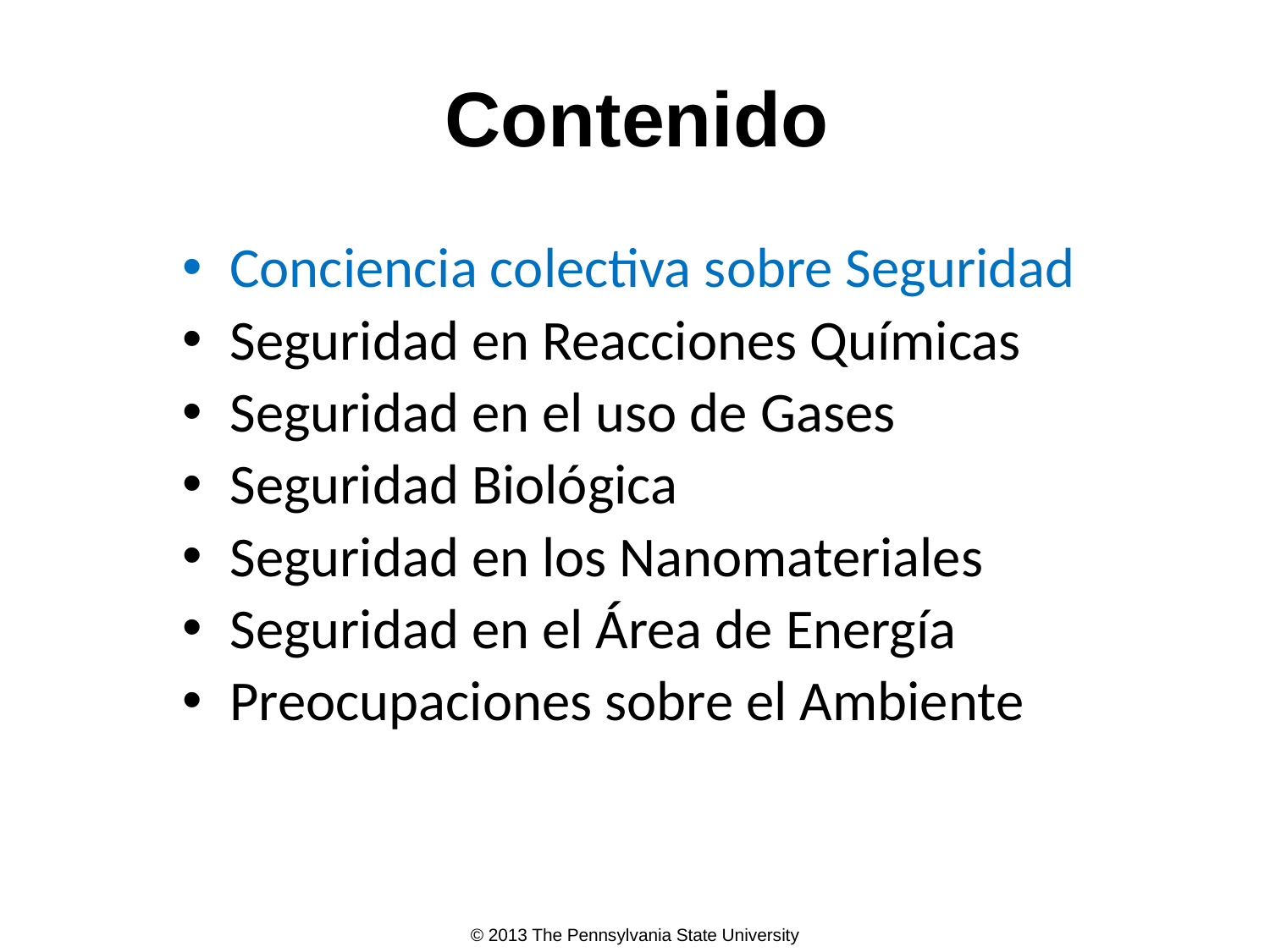

#
Contenido
Conciencia colectiva sobre Seguridad
Seguridad en Reacciones Químicas
Seguridad en el uso de Gases
Seguridad Biológica
Seguridad en los Nanomateriales
Seguridad en el Área de Energía
Preocupaciones sobre el Ambiente